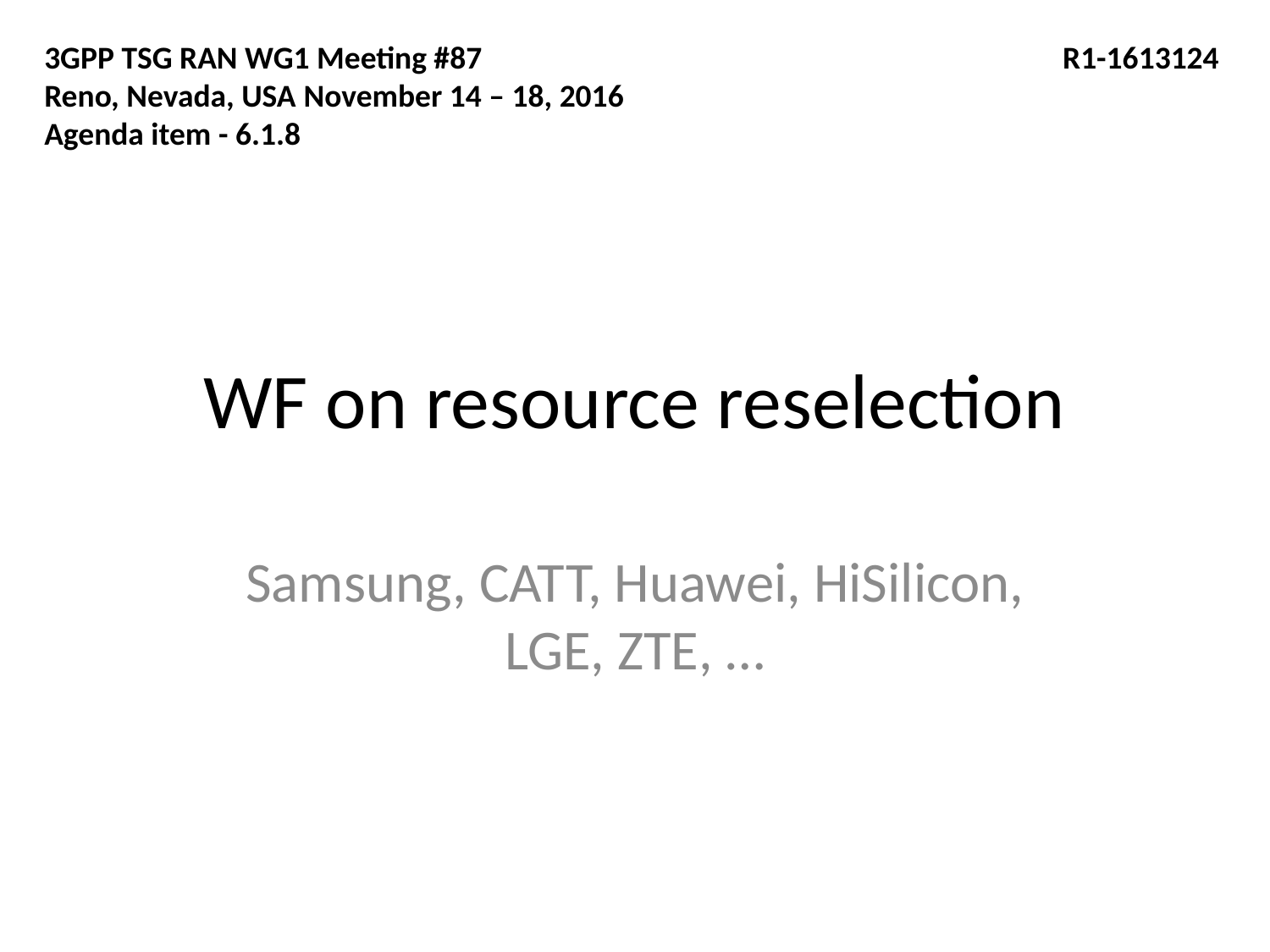

3GPP TSG RAN WG1 Meeting #87				                  R1-1613124
Reno, Nevada, USA November 14 – 18, 2016
Agenda item - 6.1.8
# WF on resource reselection
Samsung, CATT, Huawei, HiSilicon, LGE, ZTE, …